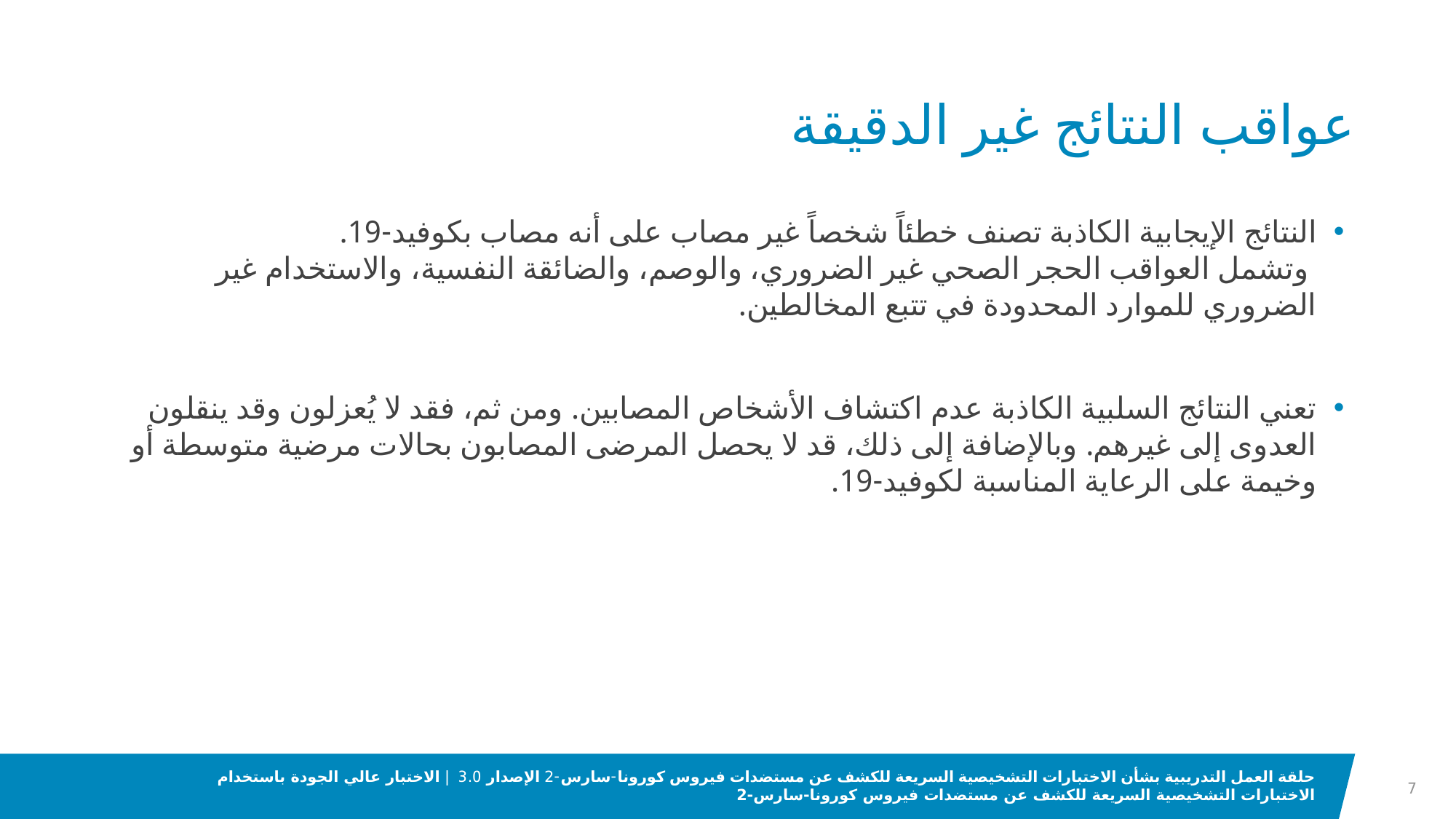

# عواقب النتائج غير الدقيقة
النتائج الإيجابية الكاذبة تصنف خطئاً شخصاً غير مصاب على أنه مصاب بكوفيد-19.
 وتشمل العواقب الحجر الصحي غير الضروري، والوصم، والضائقة النفسية، والاستخدام غير الضروري للموارد المحدودة في تتبع المخالطين.

تعني النتائج السلبية الكاذبة عدم اكتشاف الأشخاص المصابين. ومن ثم، فقد لا يُعزلون وقد ينقلون العدوى إلى غيرهم. وبالإضافة إلى ذلك، قد لا يحصل المرضى المصابون بحالات مرضية متوسطة أو وخيمة على الرعاية المناسبة لكوفيد-19.

7
حلقة العمل التدريبية بشأن الاختبارات التشخيصية السريعة للكشف عن مستضدات فيروس كورونا-سارس-2 الإصدار 3.0 | الاختبار عالي الجودة باستخدام الاختبارات التشخيصية السريعة للكشف عن مستضدات فيروس كورونا-سارس-2